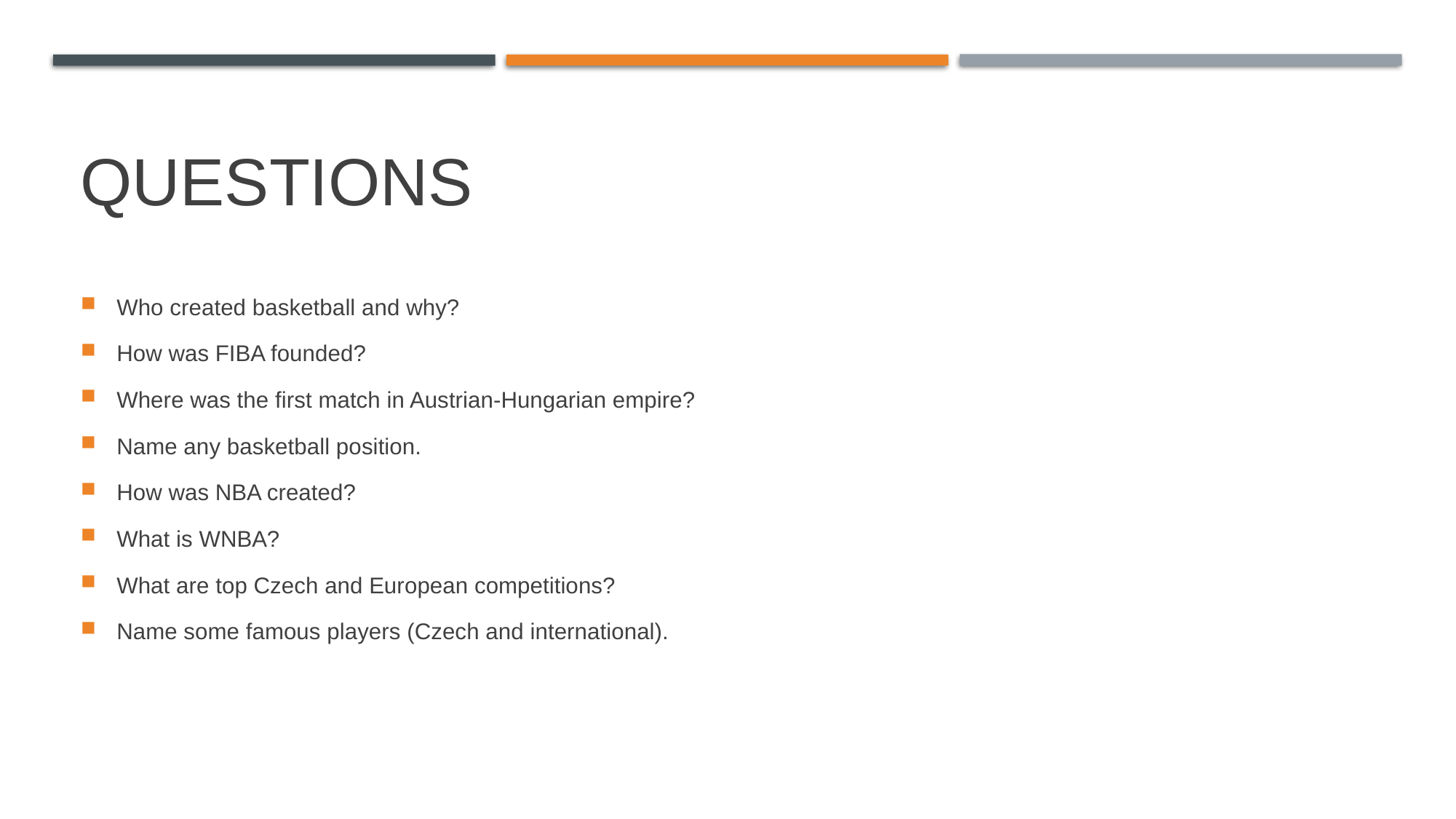

# questions
Who created basketball and why?
How was FIBA founded?
Where was the first match in Austrian-Hungarian empire?
Name any basketball position.
How was NBA created?
What is WNBA?
What are top Czech and European competitions?
Name some famous players (Czech and international).